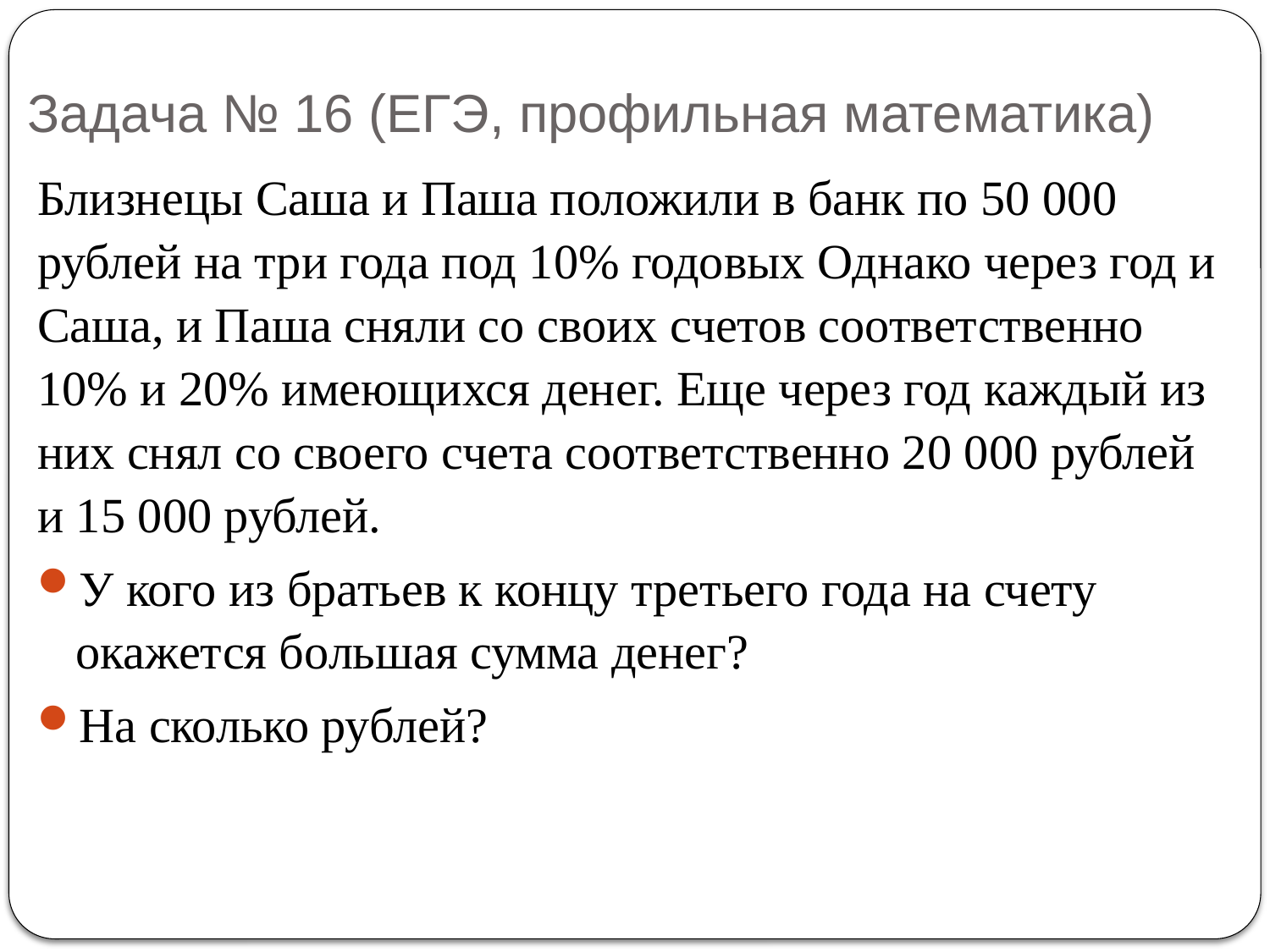

# Задача № 16 (ЕГЭ, профильная математика)
Близнецы Саша и Паша положили в банк по 50 000 рублей на три года под 10% годовых Однако через год и Саша, и Паша сняли со своих счетов соответственно 10% и 20% имеющихся денег. Еще через год каждый из них снял со своего счета соответственно 20 000 рублей и 15 000 рублей.
У кого из братьев к концу третьего года на счету окажется большая сумма денег?
На сколько рублей?